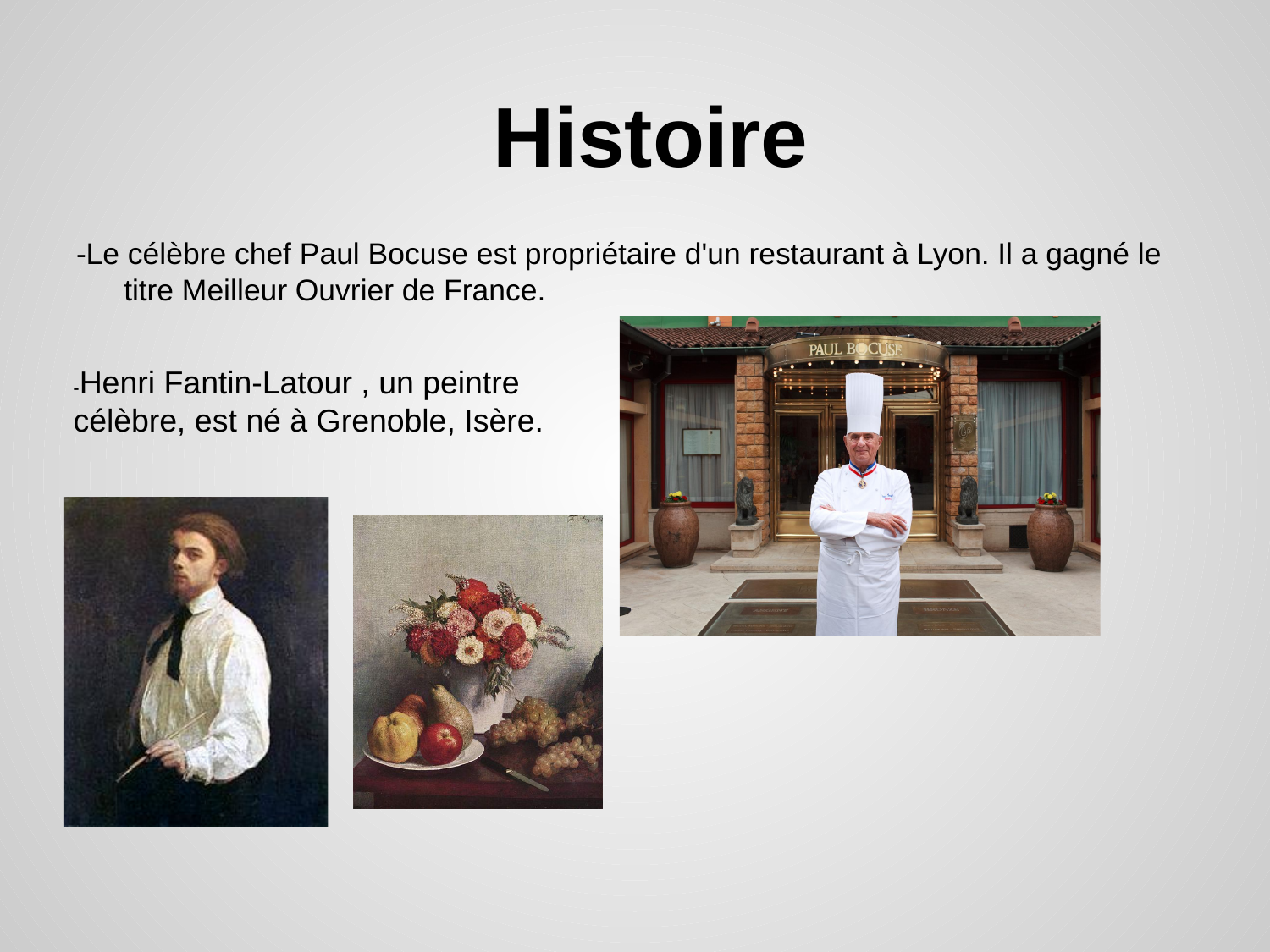

# Histoire
-Le célèbre chef Paul Bocuse est propriétaire d'un restaurant à Lyon. Il a gagné le titre Meilleur Ouvrier de France.

-Henri Fantin-Latour , un peintre célèbre, est né à Grenoble, Isère.